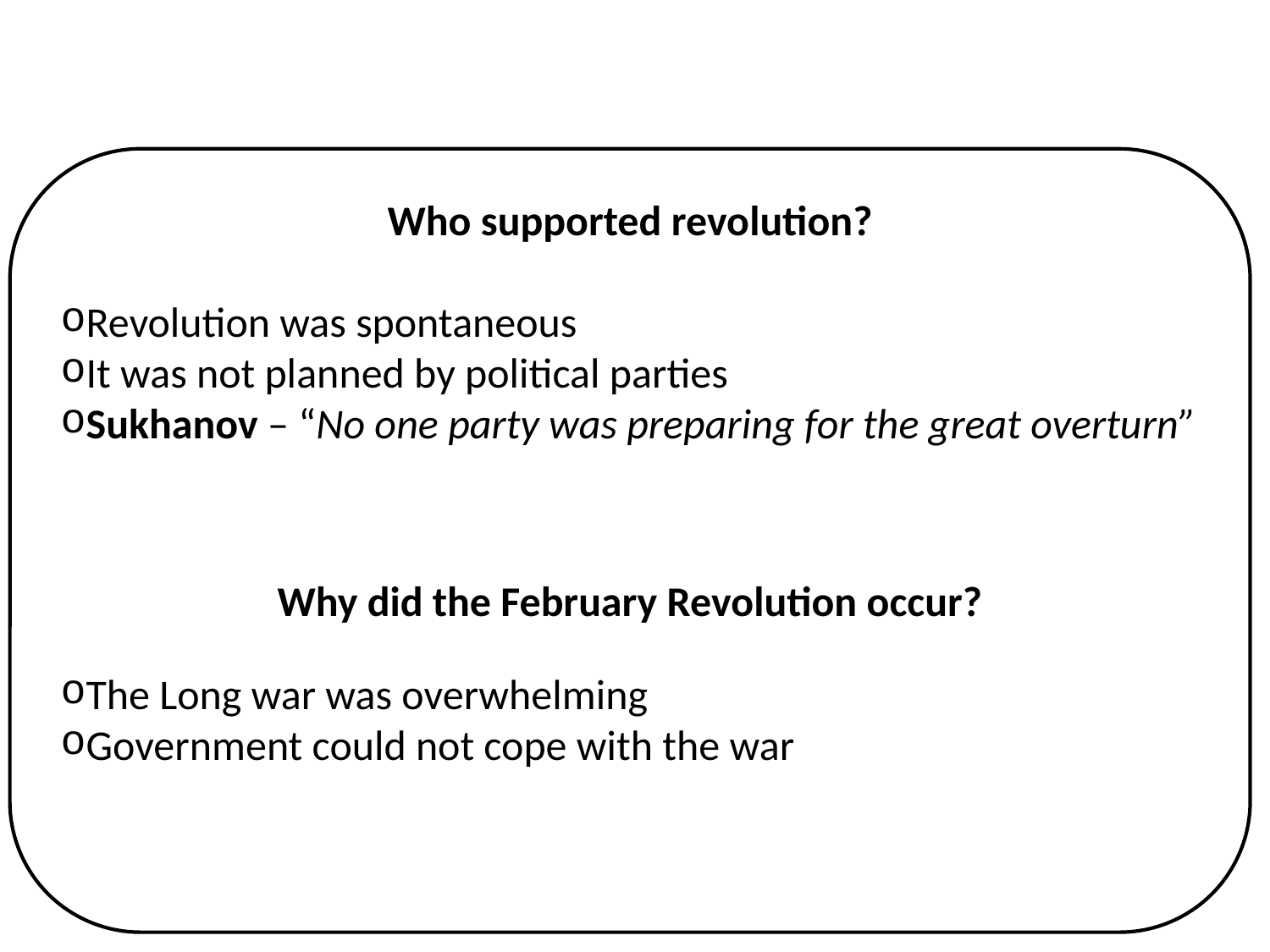

#
Who supported revolution?

Revolution was spontaneous
It was not planned by political parties
Sukhanov – “No one party was preparing for the great overturn”
Why did the February Revolution occur?

The Long war was overwhelming
Government could not cope with the war